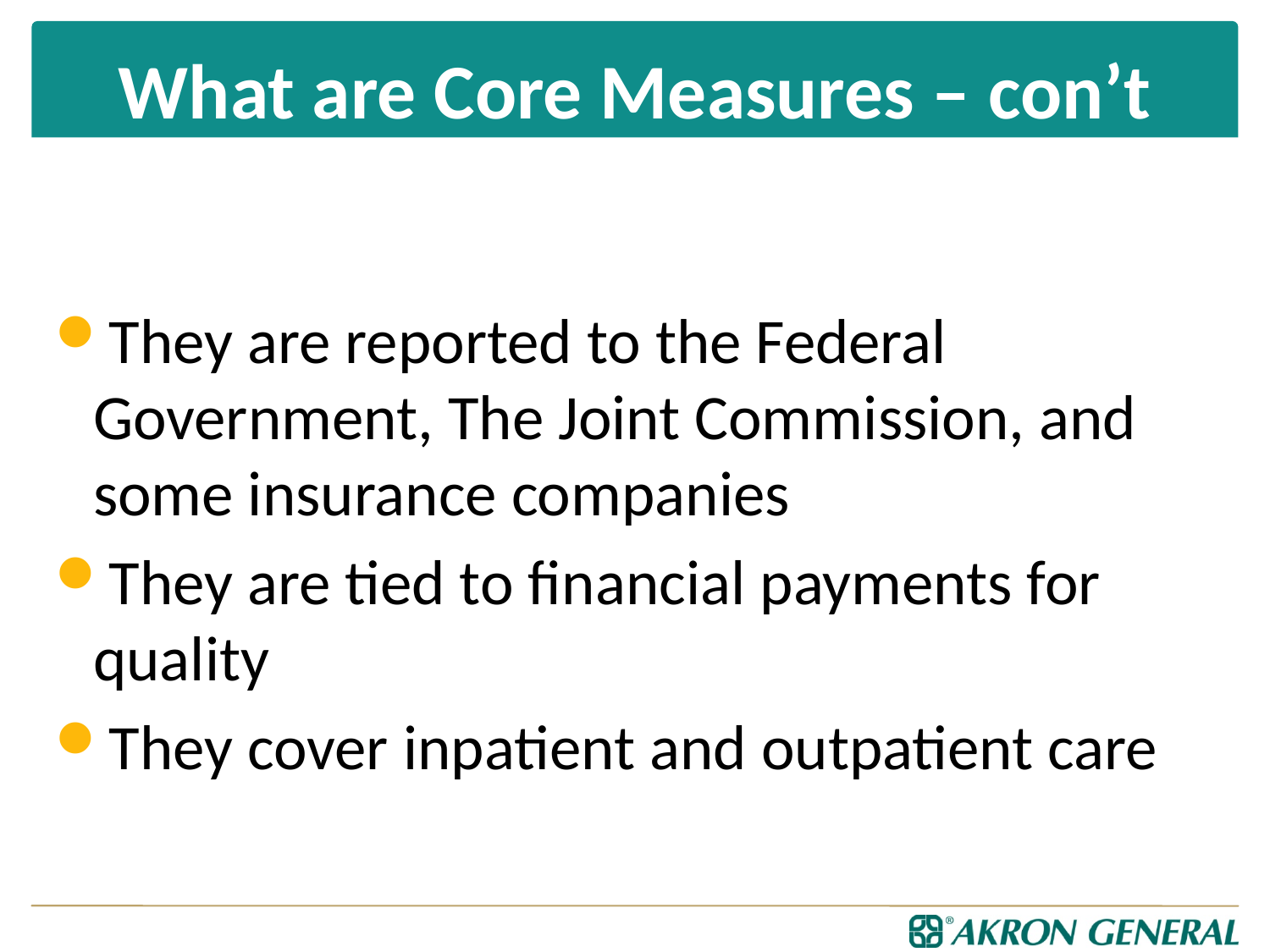

# What are Core Measures – con’t

They are reported to the Federal Government, The Joint Commission, and some insurance companies
They are tied to financial payments for quality
They cover inpatient and outpatient care